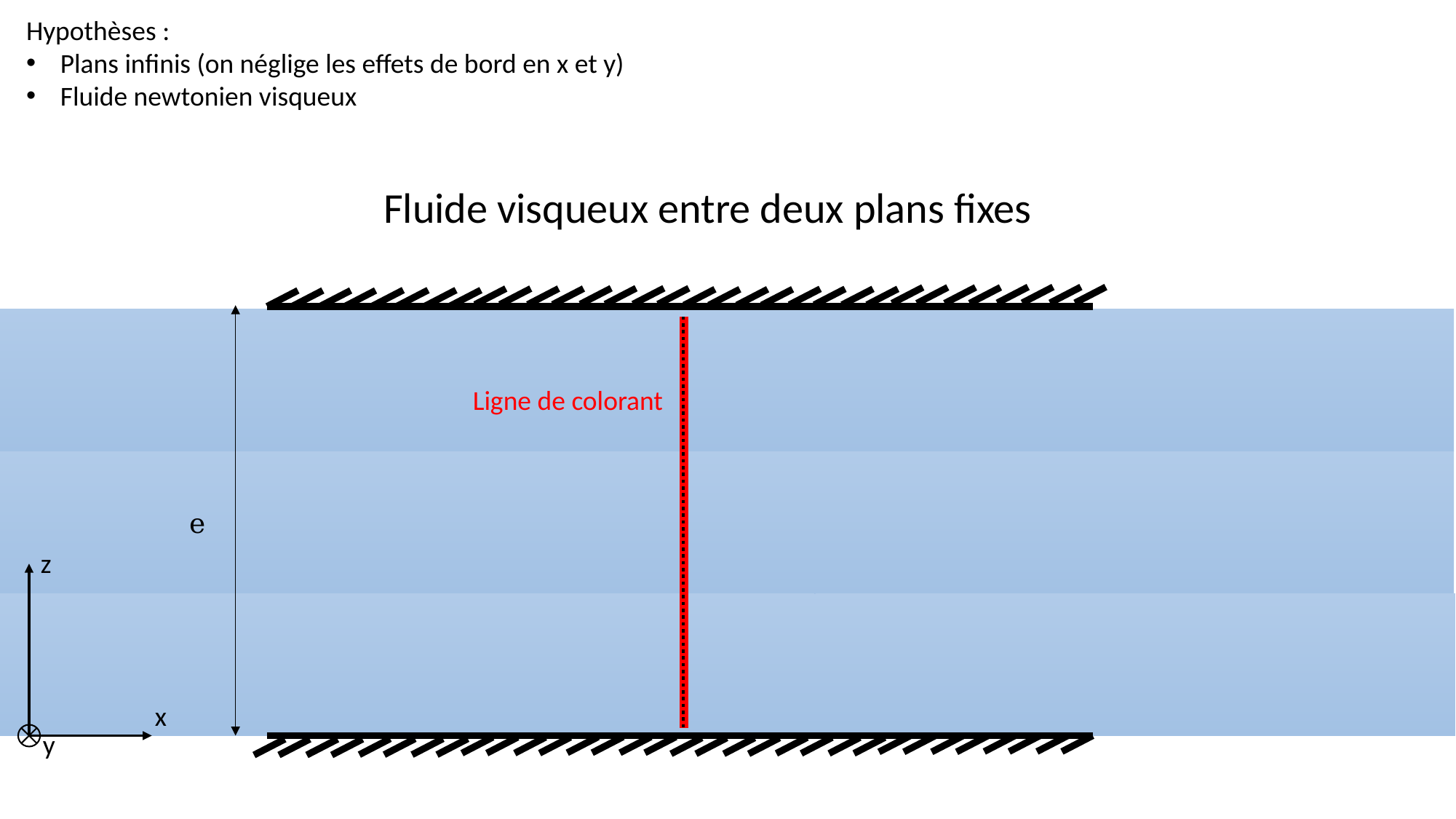

Hypothèses :
Plans infinis (on néglige les effets de bord en x et y)
Fluide newtonien visqueux
Fluide visqueux entre deux plans fixes

Ligne de colorant

e
z
x
y